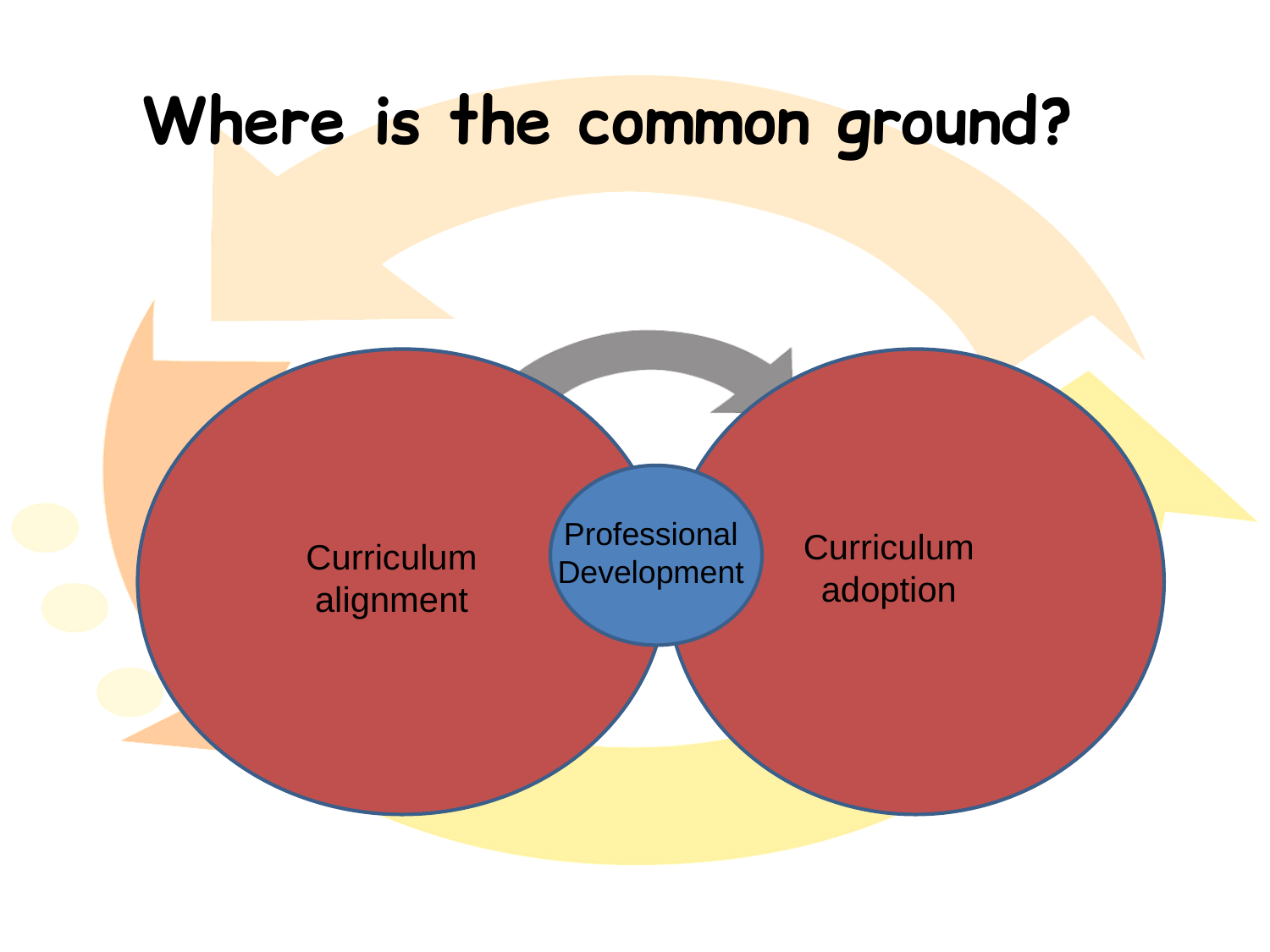

Where is the common ground?

Professional Development
Curriculum adoption
Curriculum alignment